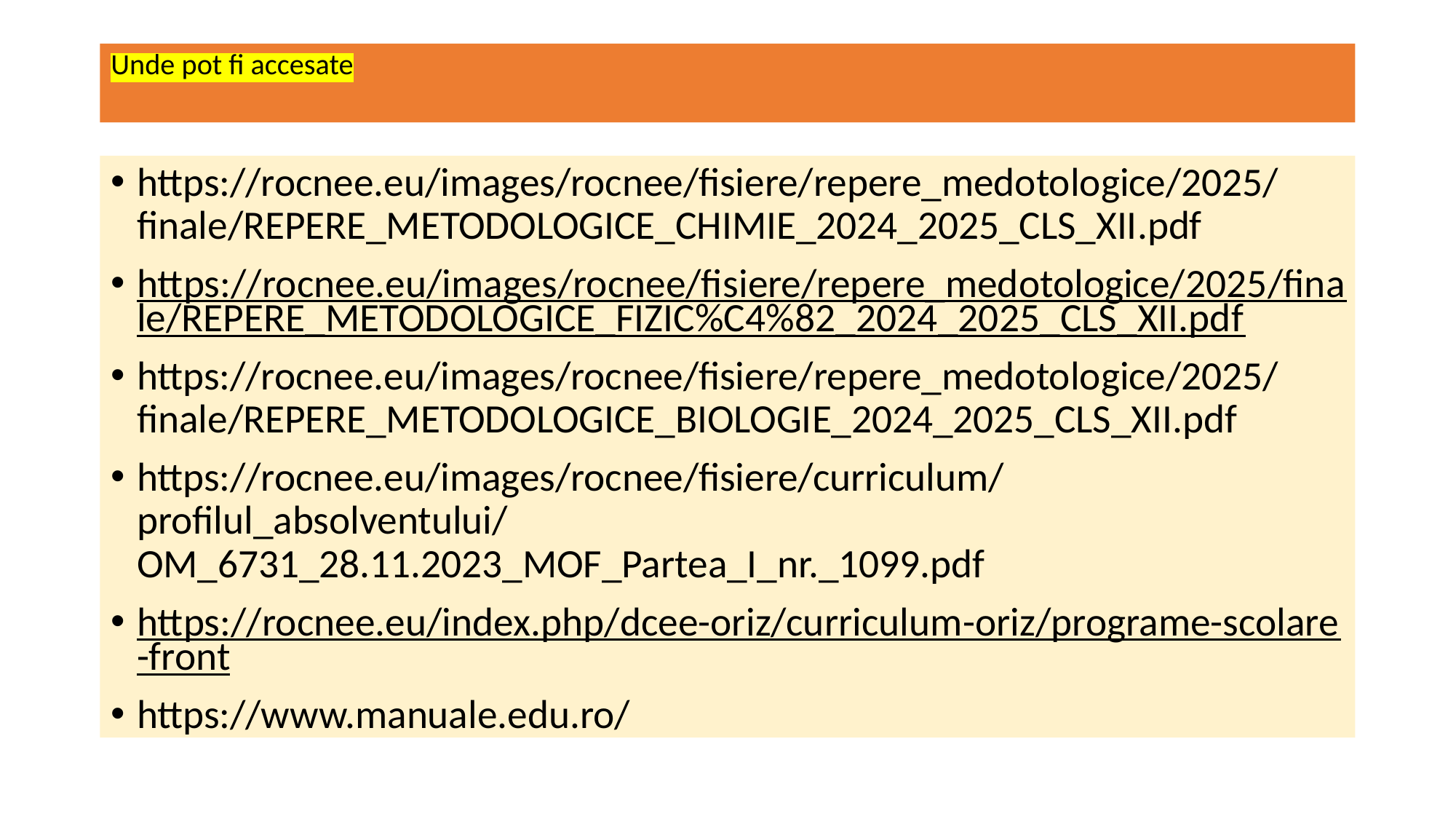

# Unde pot fi accesate
https://rocnee.eu/images/rocnee/fisiere/repere_medotologice/2025/finale/REPERE_METODOLOGICE_CHIMIE_2024_2025_CLS_XII.pdf
https://rocnee.eu/images/rocnee/fisiere/repere_medotologice/2025/finale/REPERE_METODOLOGICE_FIZIC%C4%82_2024_2025_CLS_XII.pdf
https://rocnee.eu/images/rocnee/fisiere/repere_medotologice/2025/finale/REPERE_METODOLOGICE_BIOLOGIE_2024_2025_CLS_XII.pdf
https://rocnee.eu/images/rocnee/fisiere/curriculum/profilul_absolventului/OM_6731_28.11.2023_MOF_Partea_I_nr._1099.pdf
https://rocnee.eu/index.php/dcee-oriz/curriculum-oriz/programe-scolare-front
https://www.manuale.edu.ro/